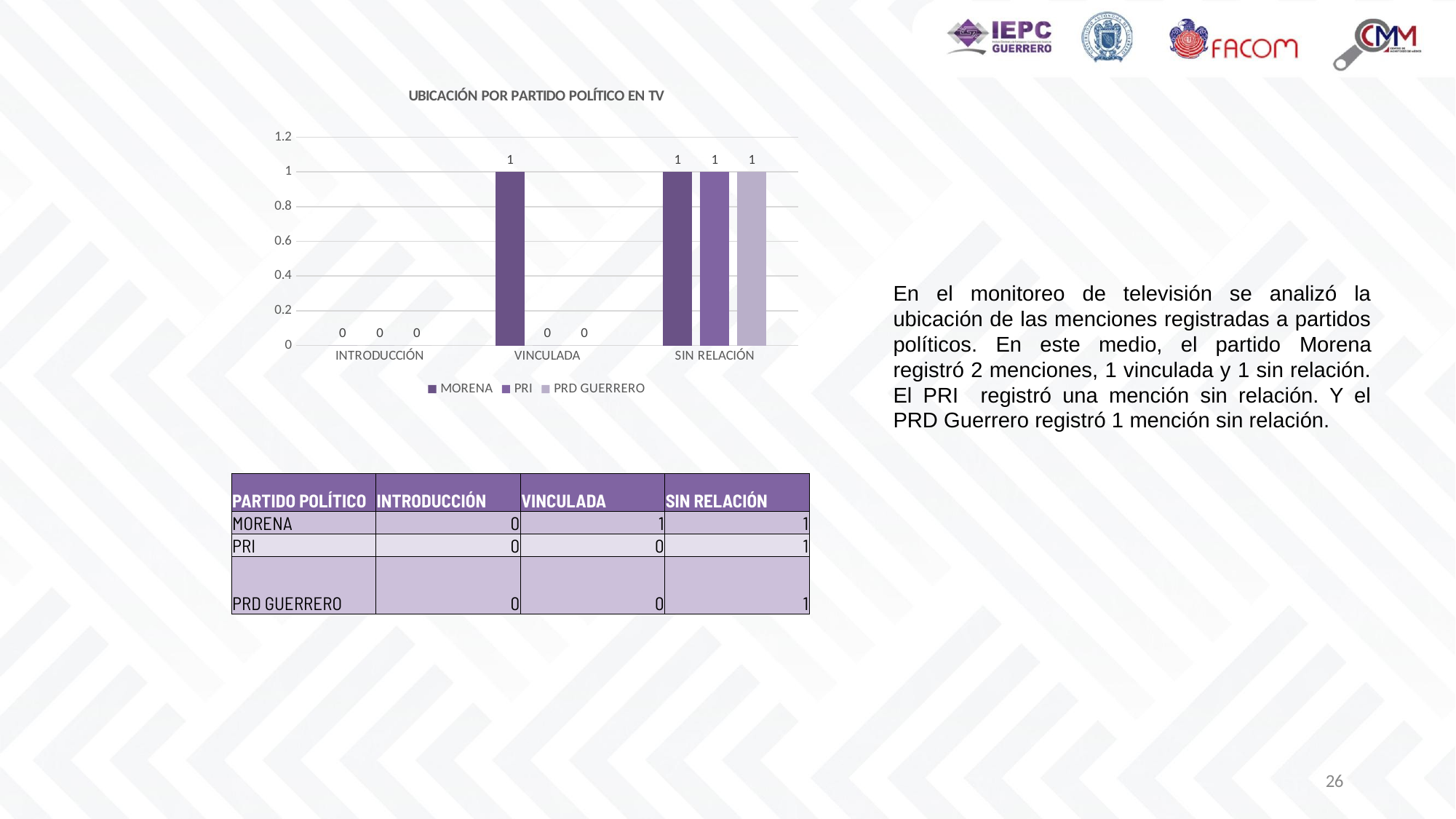

### Chart: UBICACIÓN POR PARTIDO POLÍTICO EN TV

| Category | MORENA | PRI | PRD GUERRERO |
|---|---|---|---|
| INTRODUCCIÓN | 0.0 | 0.0 | 0.0 |
| VINCULADA | 1.0 | 0.0 | 0.0 |
| SIN RELACIÓN | 1.0 | 1.0 | 1.0 |
En el monitoreo de televisión se analizó la ubicación de las menciones registradas a partidos políticos. En este medio, el partido Morena registró 2 menciones, 1 vinculada y 1 sin relación. El PRI  registró una mención sin relación. Y el PRD Guerrero registró 1 mención sin relación.

| PARTIDO POLÍTICO | INTRODUCCIÓN | VINCULADA | SIN RELACIÓN |
| --- | --- | --- | --- |
| MORENA | 0 | 1 | 1 |
| PRI | 0 | 0 | 1 |
| PRD GUERRERO | 0 | 0 | 1 |
26